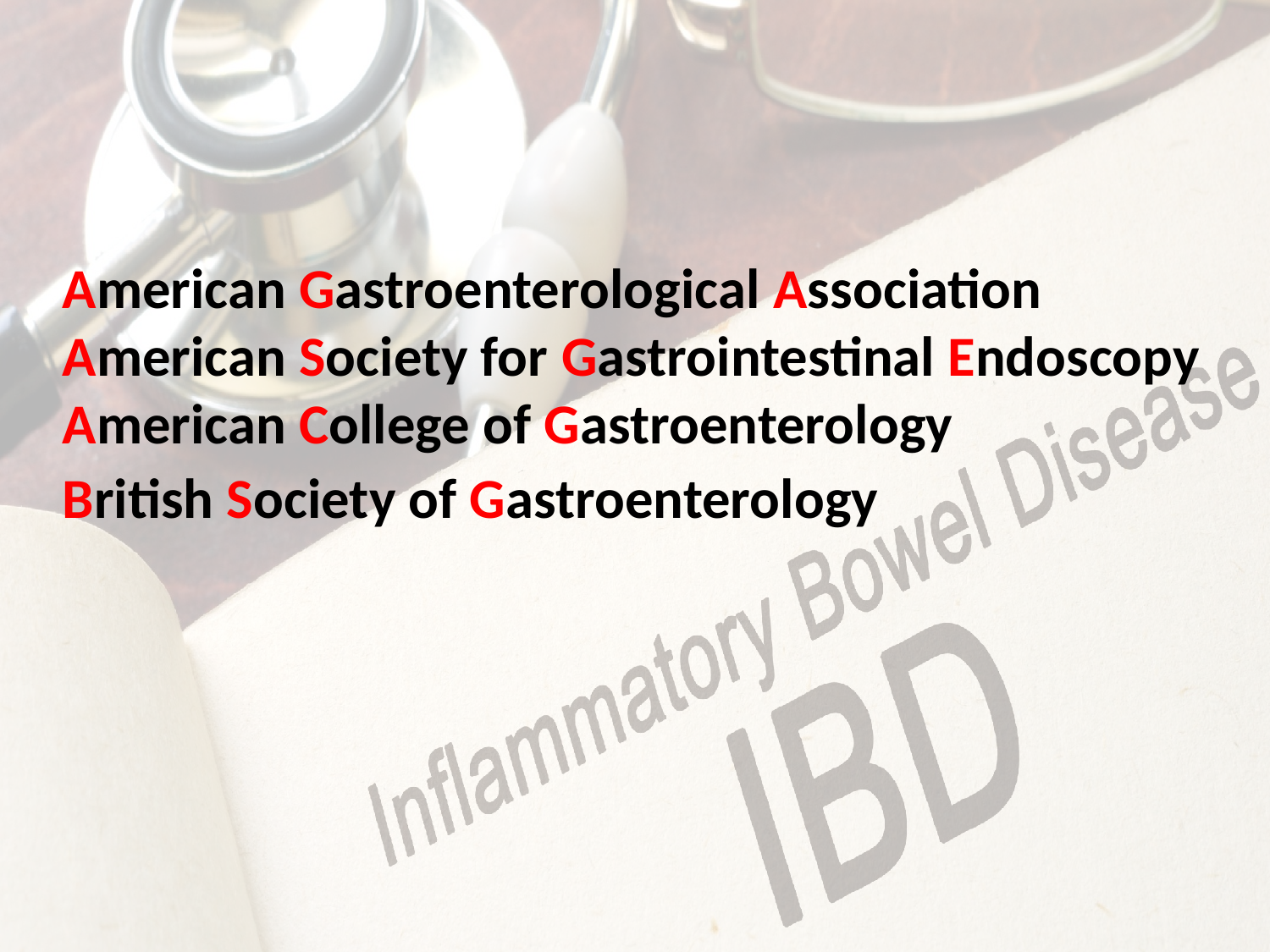

American Gastroenterological Association
American Society for Gastrointestinal Endoscopy
American College of Gastroenterology
British Society of Gastroenterology